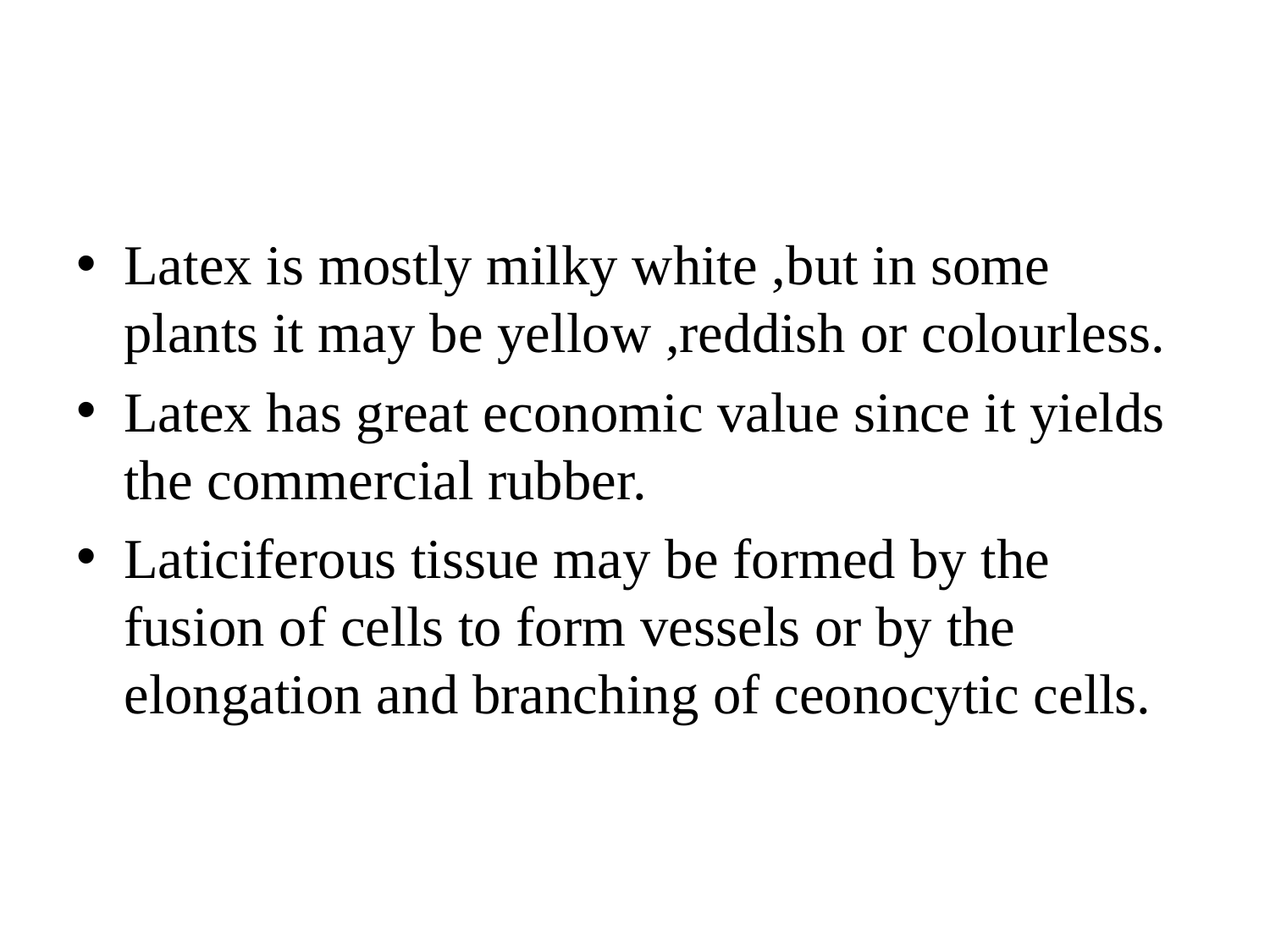

#
Latex is mostly milky white ,but in some plants it may be yellow ,reddish or colourless.
Latex has great economic value since it yields the commercial rubber.
Laticiferous tissue may be formed by the fusion of cells to form vessels or by the elongation and branching of ceonocytic cells.